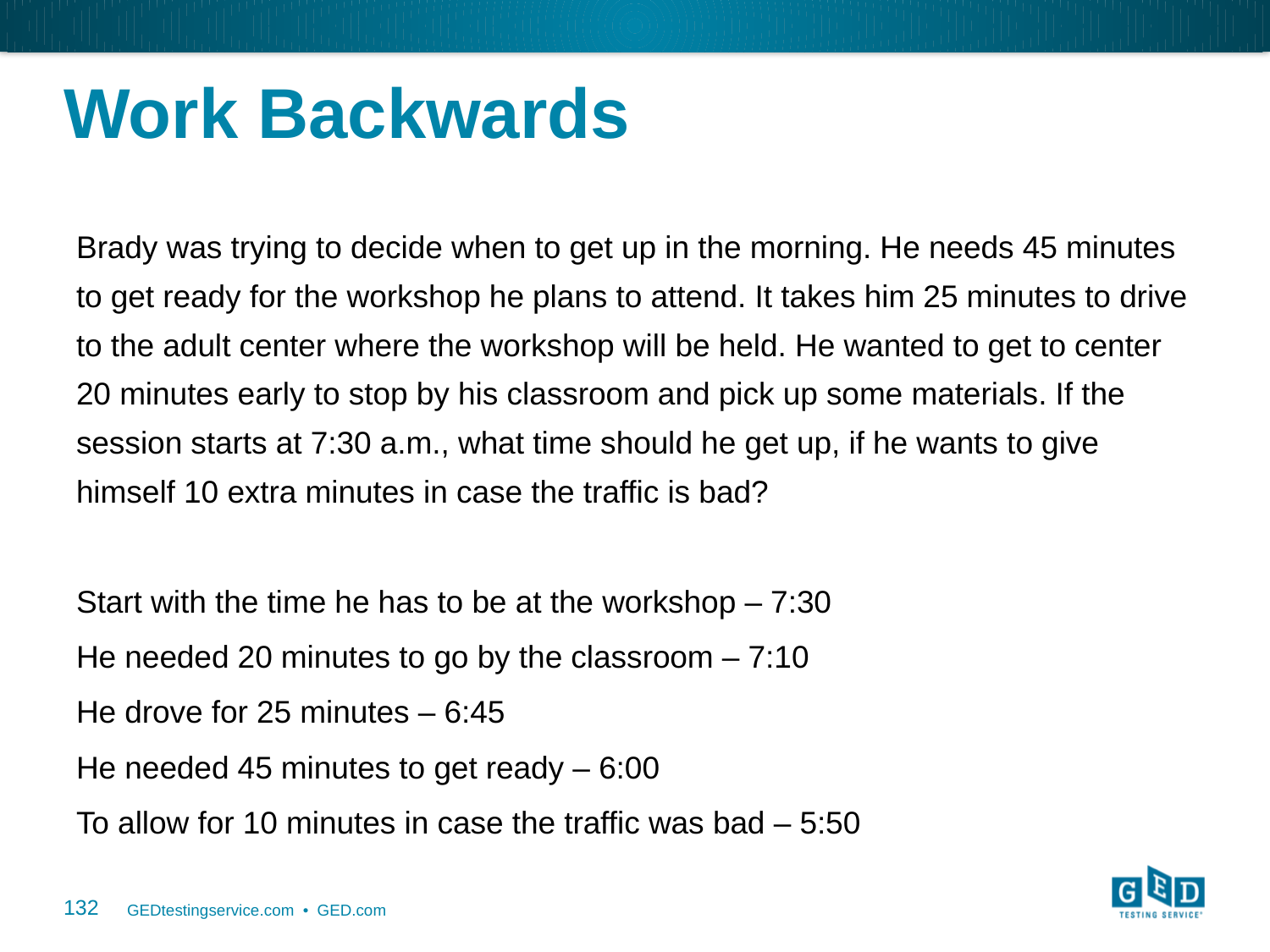

# Work Backwards
Brady was trying to decide when to get up in the morning. He needs 45 minutes to get ready for the workshop he plans to attend. It takes him 25 minutes to drive to the adult center where the workshop will be held. He wanted to get to center 20 minutes early to stop by his classroom and pick up some materials. If the session starts at 7:30 a.m., what time should he get up, if he wants to give himself 10 extra minutes in case the traffic is bad?

Start with the time he has to be at the workshop – 7:30
He needed 20 minutes to go by the classroom – 7:10
He drove for 25 minutes – 6:45
He needed 45 minutes to get ready – 6:00
To allow for 10 minutes in case the traffic was bad – 5:50
132